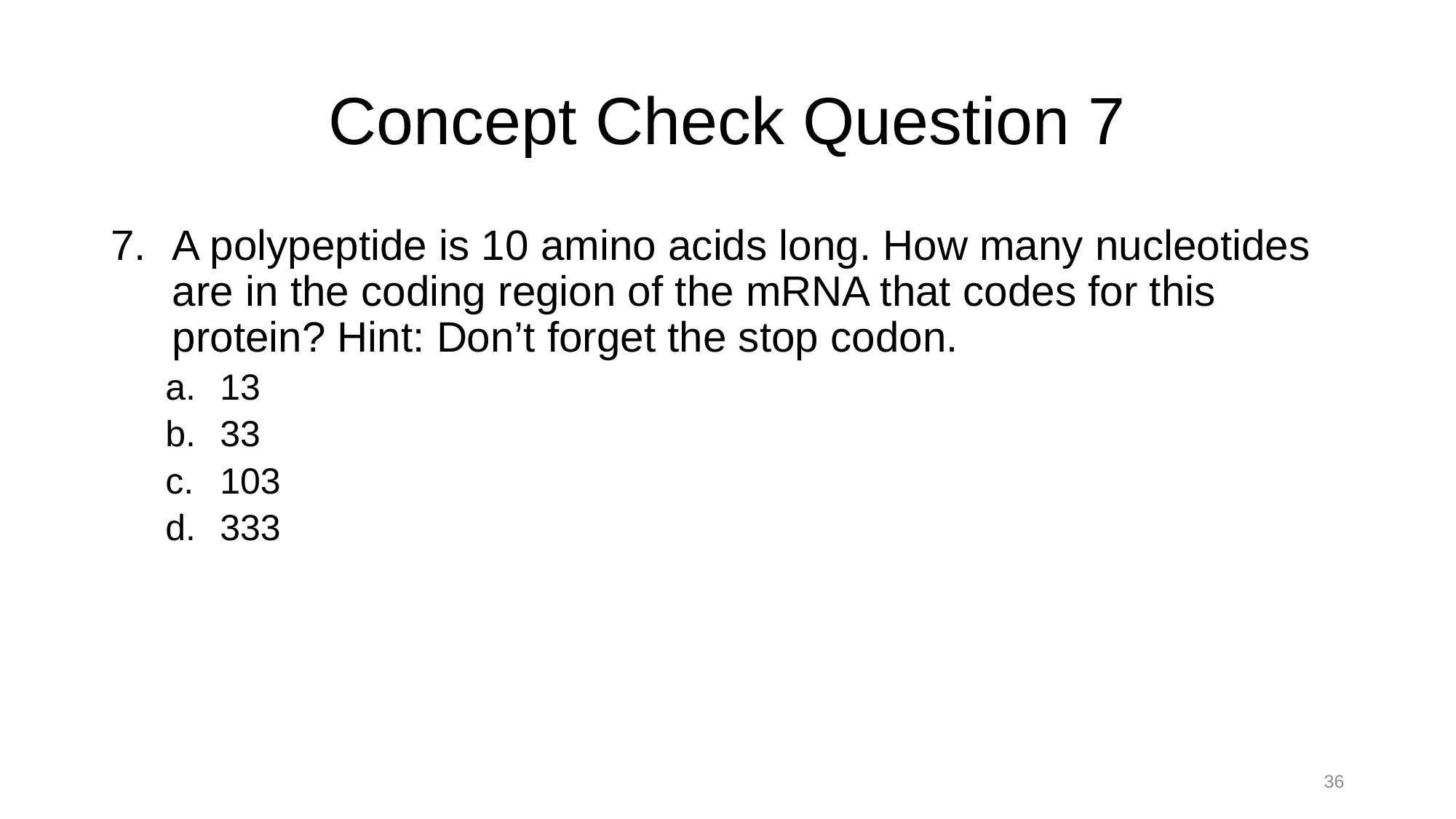

# Concept Check Question 7
A polypeptide is 10 amino acids long. How many nucleotides are in the coding region of the mRNA that codes for this protein? Hint: Don’t forget the stop codon.
13
33
103
333

36